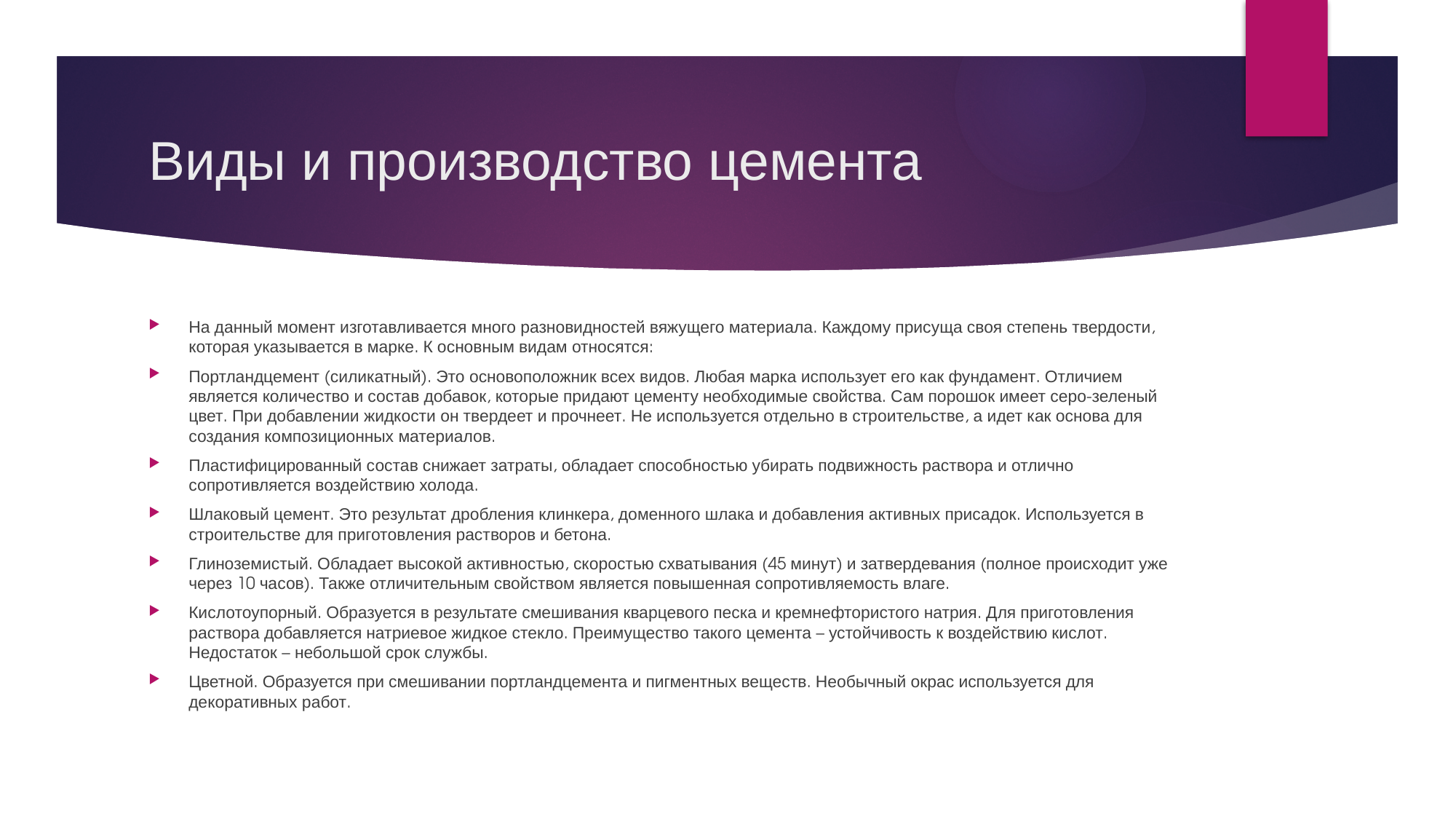

# Виды и производство цемента
На данный момент изготавливается много разновидностей вяжущего материала. Каждому присуща своя степень твердости, которая указывается в марке. К основным видам относятся:
Портландцемент (силикатный). Это основоположник всех видов. Любая марка использует его как фундамент. Отличием является количество и состав добавок, которые придают цементу необходимые свойства. Сам порошок имеет серо-зеленый цвет. При добавлении жидкости он твердеет и прочнеет. Не используется отдельно в строительстве, а идет как основа для создания композиционных материалов.
Пластифицированный состав снижает затраты, обладает способностью убирать подвижность раствора и отлично сопротивляется воздействию холода.
Шлаковый цемент. Это результат дробления клинкера, доменного шлака и добавления активных присадок. Используется в строительстве для приготовления растворов и бетона.
Глиноземистый. Обладает высокой активностью, скоростью схватывания (45 минут) и затвердевания (полное происходит уже через 10 часов). Также отличительным свойством является повышенная сопротивляемость влаге.
Кислотоупорный. Образуется в результате смешивания кварцевого песка и кремнефтористого натрия. Для приготовления раствора добавляется натриевое жидкое стекло. Преимущество такого цемента – устойчивость к воздействию кислот. Недостаток – небольшой срок службы.
Цветной. Образуется при смешивании портландцемента и пигментных веществ. Необычный окрас используется для декоративных работ.